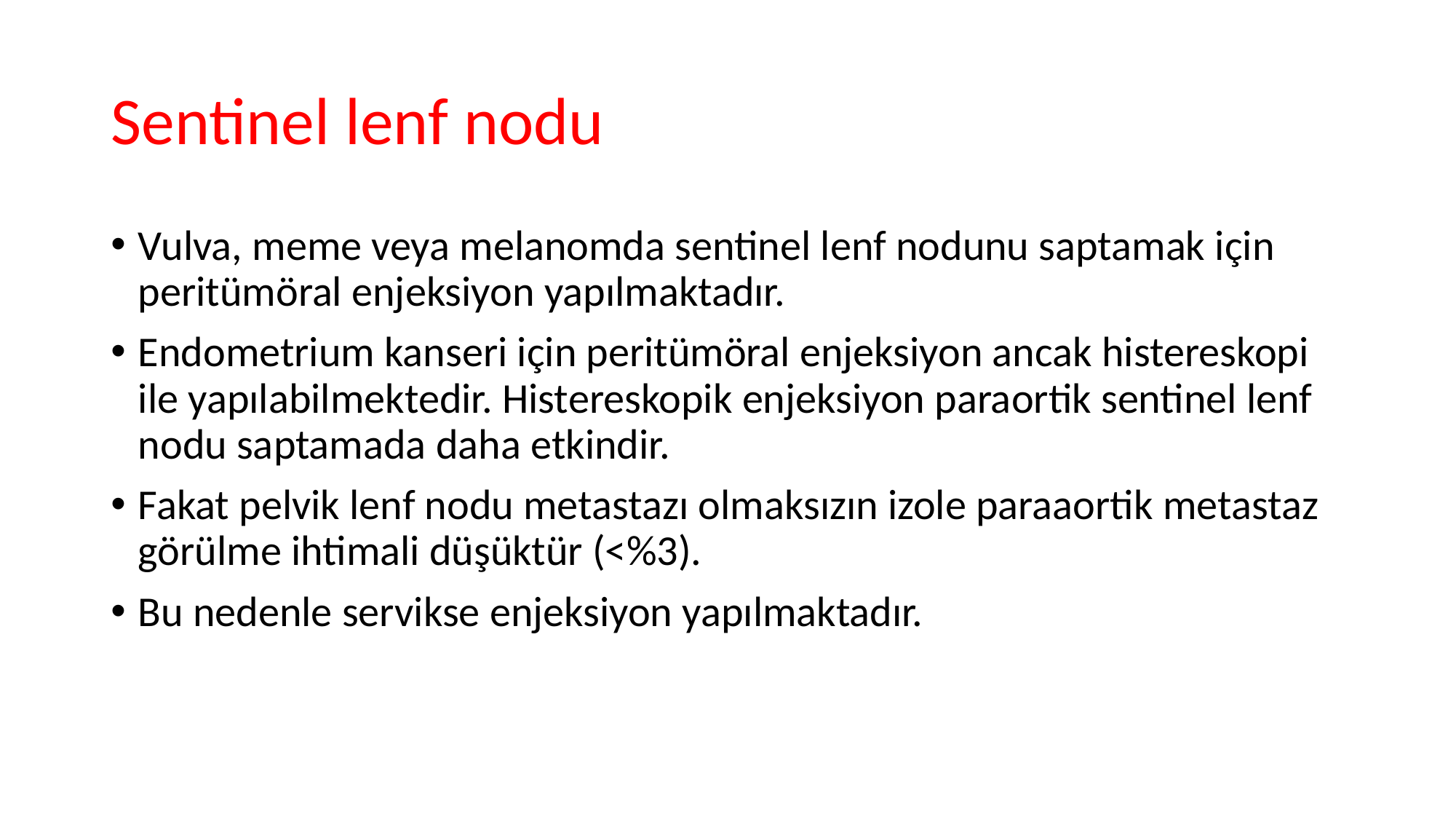

# Sentinel lenf nodu
Vulva, meme veya melanomda sentinel lenf nodunu saptamak için peritümöral enjeksiyon yapılmaktadır.
Endometrium kanseri için peritümöral enjeksiyon ancak histereskopi ile yapılabilmektedir. Histereskopik enjeksiyon paraortik sentinel lenf nodu saptamada daha etkindir.
Fakat pelvik lenf nodu metastazı olmaksızın izole paraaortik metastaz görülme ihtimali düşüktür (<%3).
Bu nedenle servikse enjeksiyon yapılmaktadır.